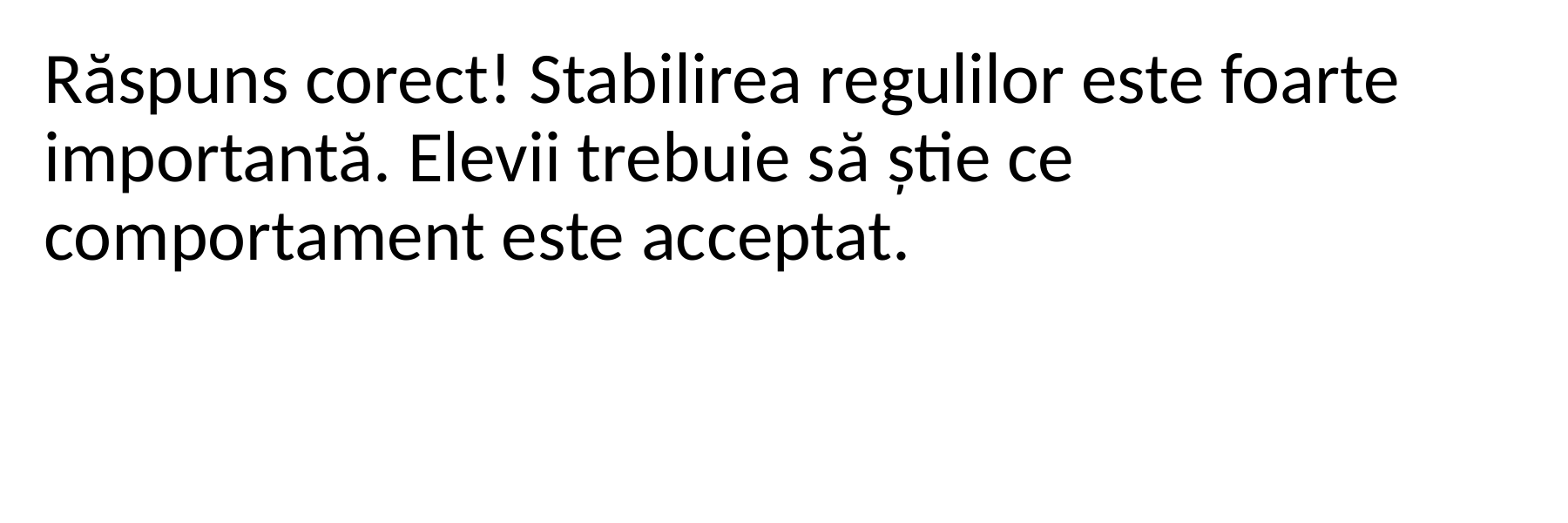

Răspuns corect! Stabilirea regulilor este foarte importantă. Elevii trebuie să știe ce comportament este acceptat.